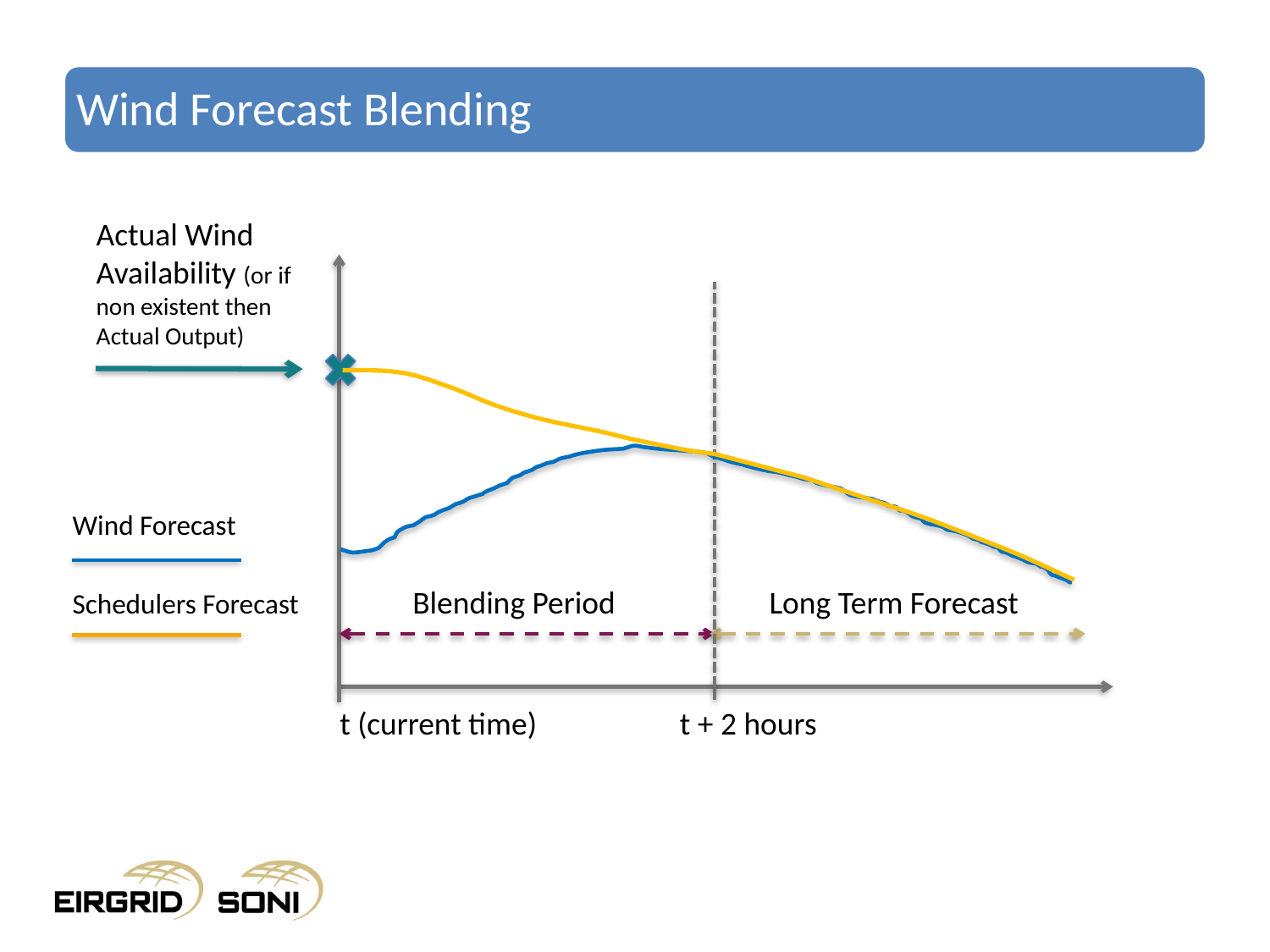

# Wind Forecast Blending
Actual Wind Availability (or if non existent then Actual Output)

Wind Forecast
Blending Period
Long Term Forecast
Schedulers Forecast
t (current time)
t + 2 hours